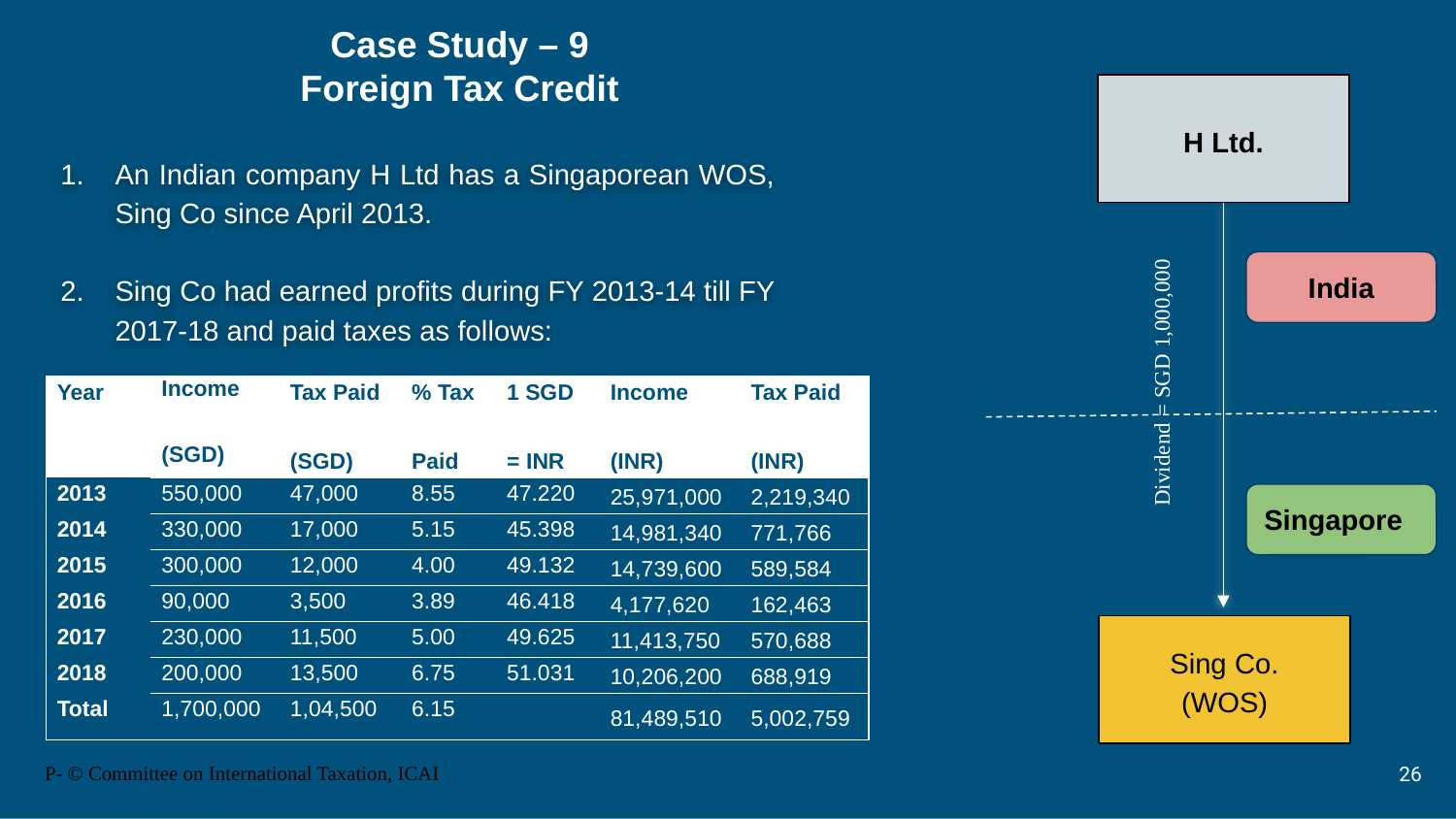

# Case Study – 9 Foreign Tax Credit
H Ltd.
An Indian company H Ltd has a Singaporean WOS, Sing Co since April 2013.

Sing Co had earned profits during FY 2013-14 till FY 2017-18 and paid taxes as follows:
Dividend = SGD 1,000,000
India
| Year | Income (SGD) | Tax Paid (SGD) | % Tax Paid | 1 SGD = INR | Income (INR) | Tax Paid (INR) |
| --- | --- | --- | --- | --- | --- | --- |
| 2013 | 550,000 | 47,000 | 8.55 | 47.220 | 25,971,000 | 2,219,340 |
| 2014 | 330,000 | 17,000 | 5.15 | 45.398 | 14,981,340 | 771,766 |
| 2015 | 300,000 | 12,000 | 4.00 | 49.132 | 14,739,600 | 589,584 |
| 2016 | 90,000 | 3,500 | 3.89 | 46.418 | 4,177,620 | 162,463 |
| 2017 | 230,000 | 11,500 | 5.00 | 49.625 | 11,413,750 | 570,688 |
| 2018 | 200,000 | 13,500 | 6.75 | 51.031 | 10,206,200 | 688,919 |
| Total | 1,700,000 | 1,04,500 | 6.15 |  | 81,489,510 | 5,002,759 |
Singapore
Sing Co.
(WOS)
26
P- © Committee on International Taxation, ICAI